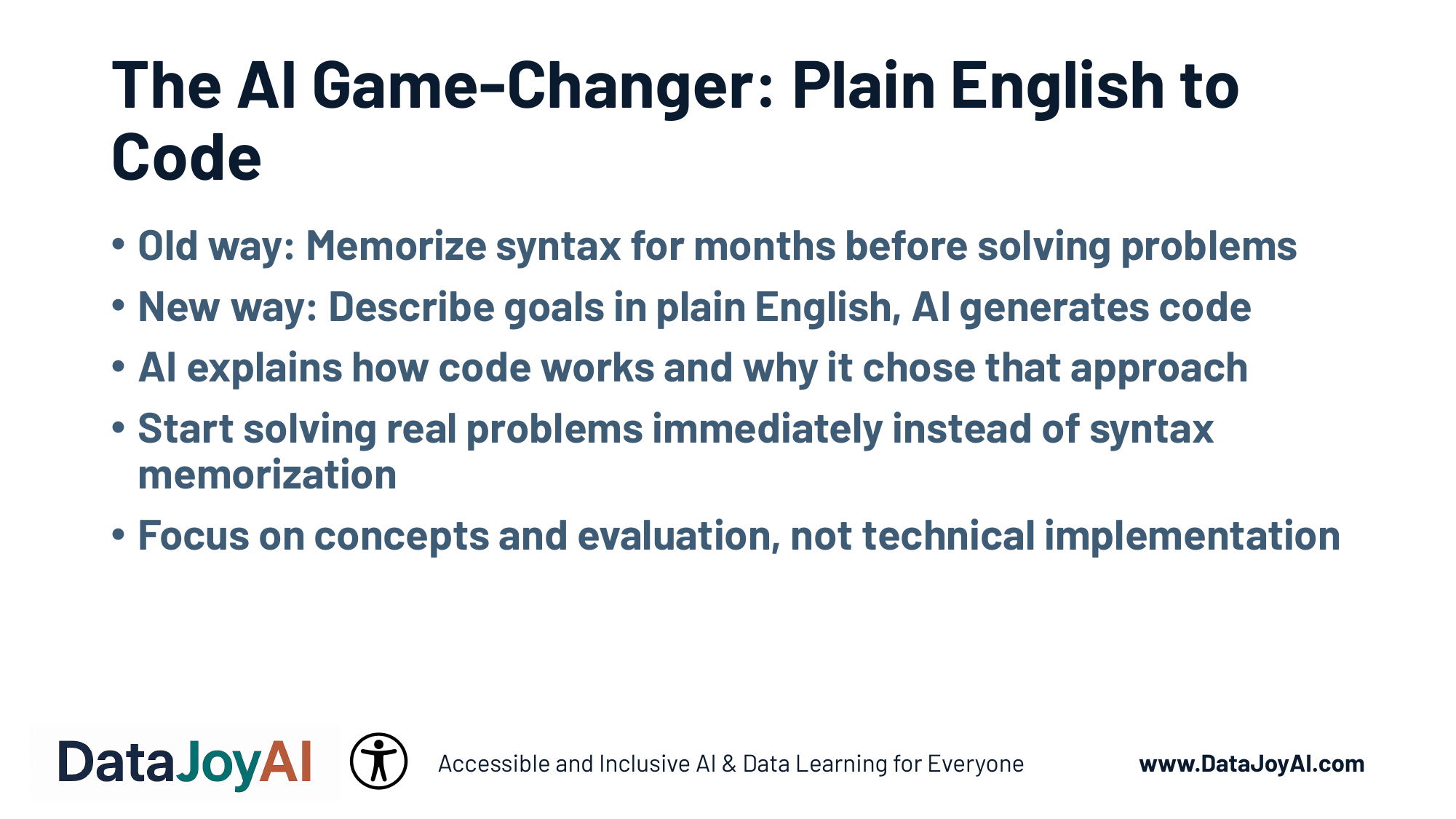

# The AI Game-Changer: Plain English to Code
Old way: Memorize syntax for months before solving problems
New way: Describe goals in plain English, AI generates code
AI explains how code works and why it chose that approach
Start solving real problems immediately instead of syntax memorization
Focus on concepts and evaluation, not technical implementation